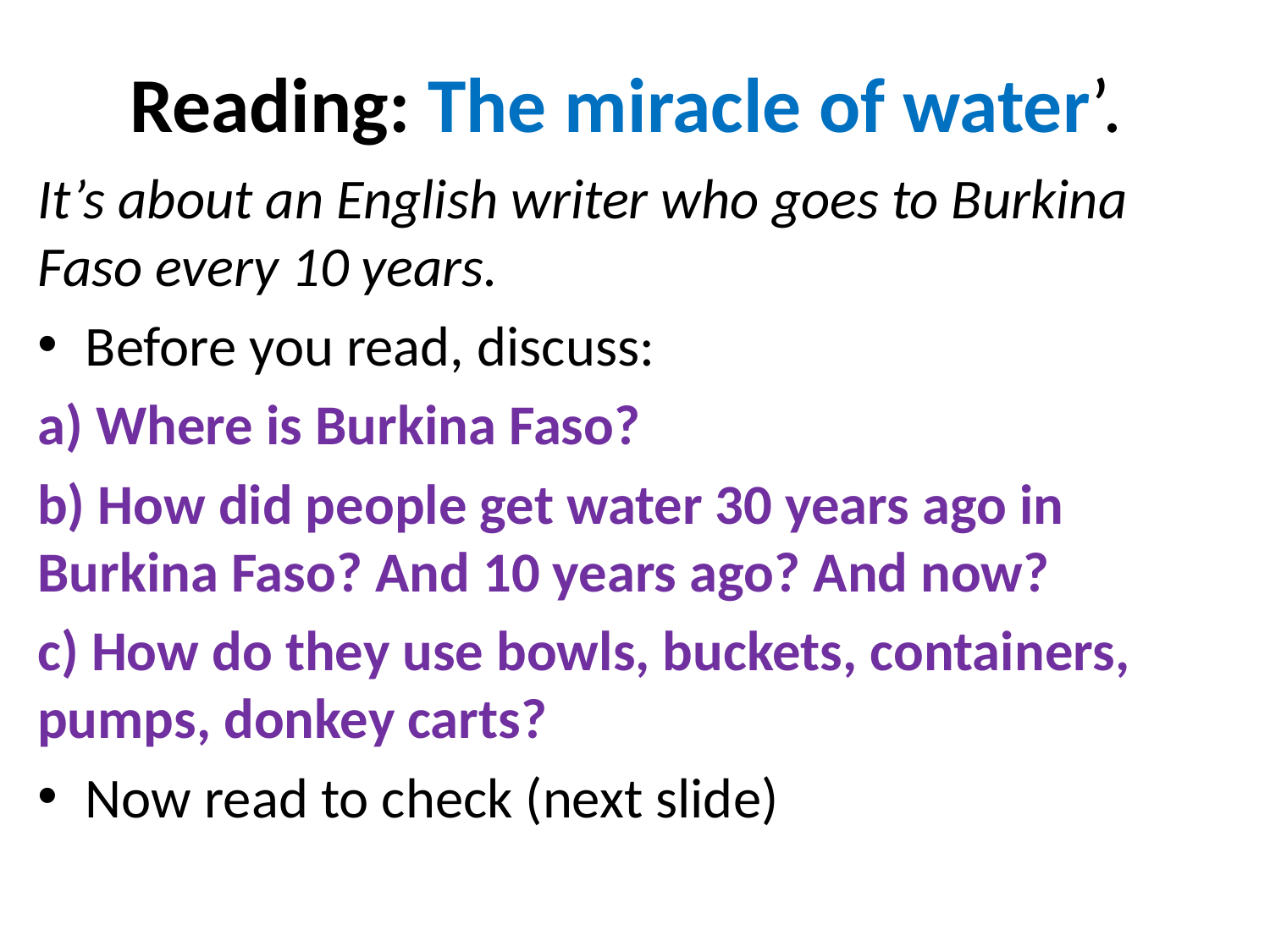

# Reading: The miracle of water’.
It’s about an English writer who goes to Burkina Faso every 10 years.
Before you read, discuss:
a) Where is Burkina Faso?
b) How did people get water 30 years ago in Burkina Faso? And 10 years ago? And now?
c) How do they use bowls, buckets, containers, pumps, donkey carts?
Now read to check (next slide)